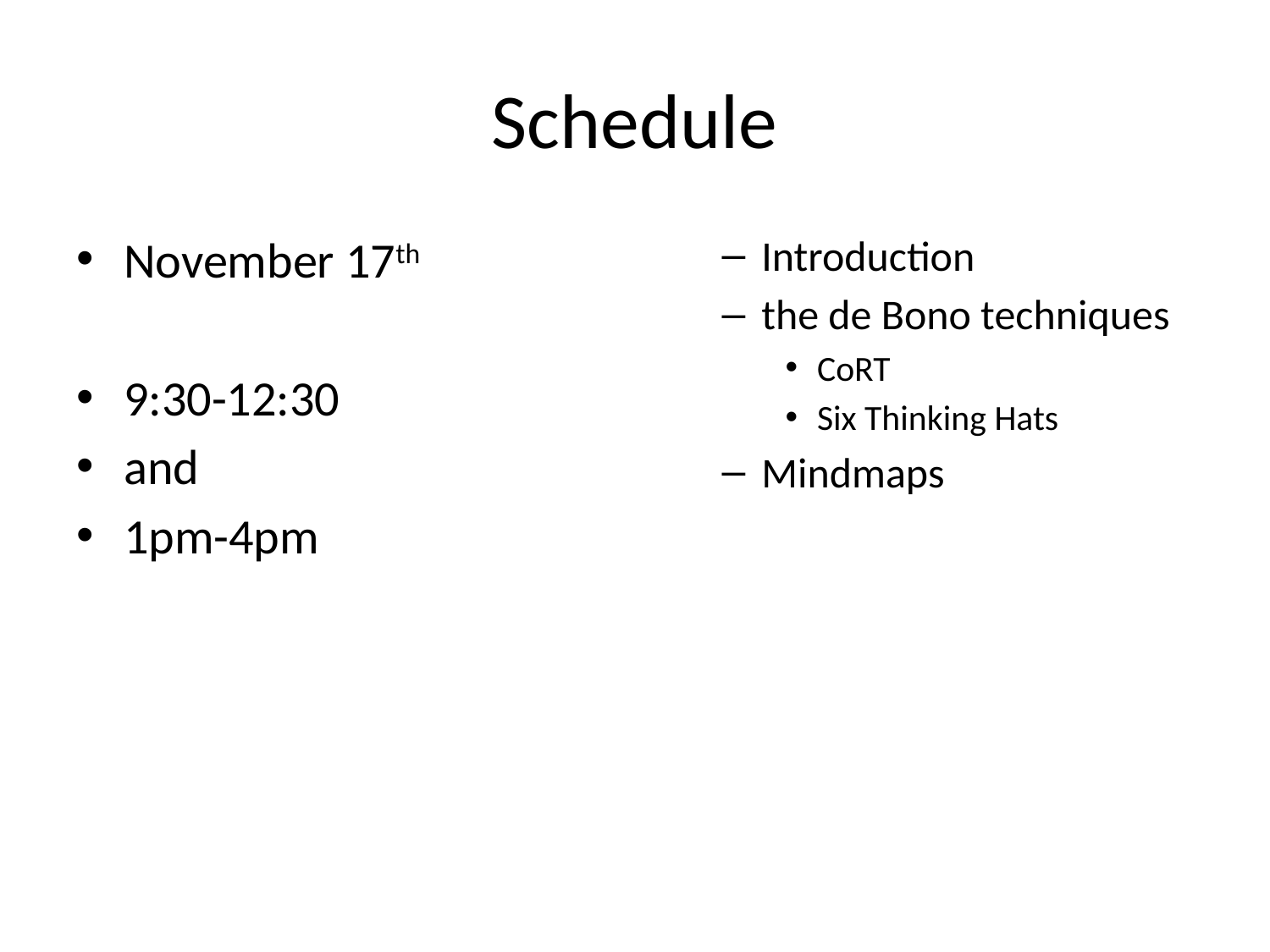

# Schedule
November 17th

9:30-12:30
and
1pm-4pm

Introduction
the de Bono techniques
CoRT
Six Thinking Hats
Mindmaps